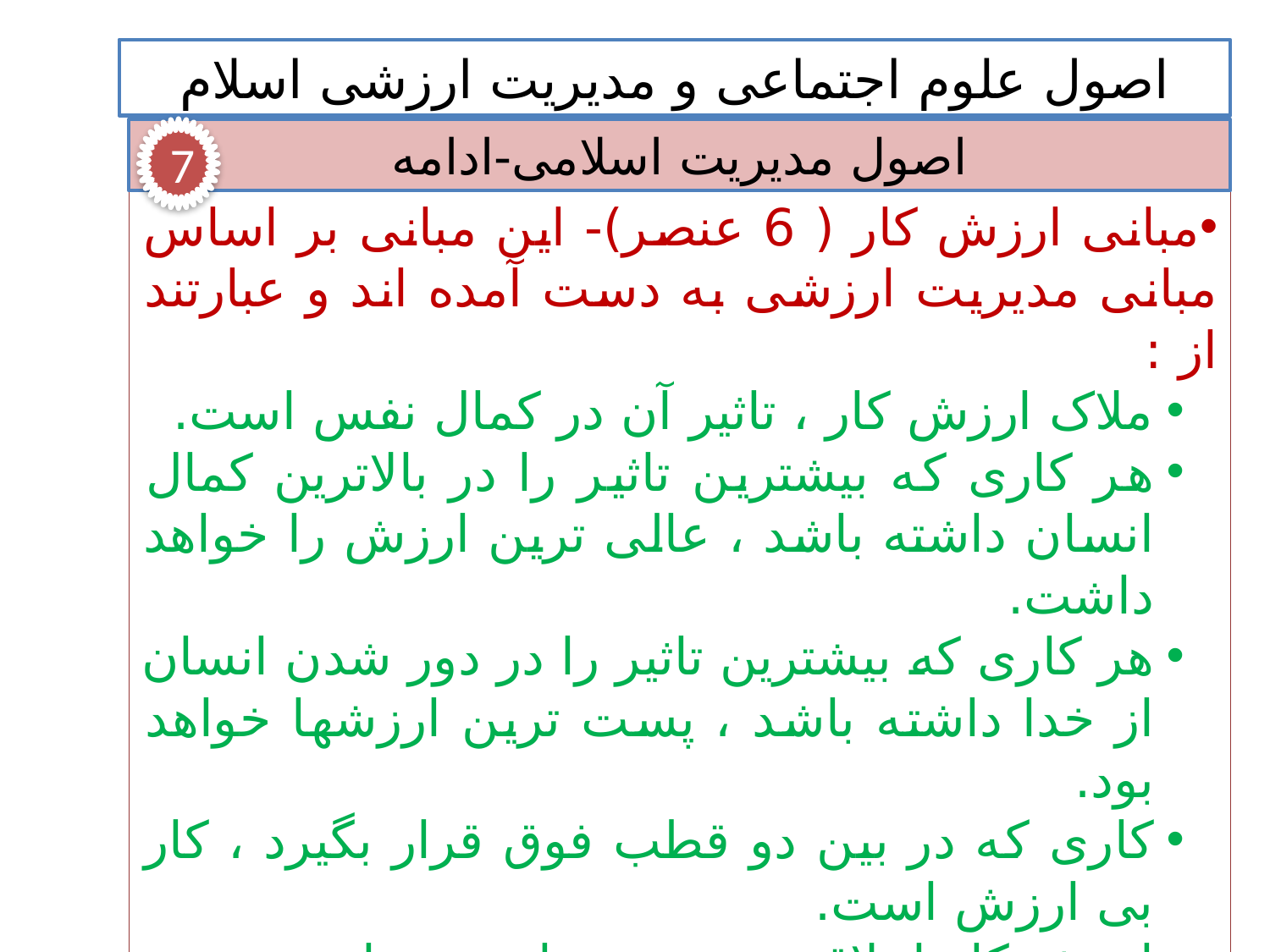

اصول علوم اجتماعی و مدیریت ارزشی اسلام
اصول مدیریت اسلامی-ادامه
7
مبانی ارزش کار ( 6 عنصر)- این مبانی بر اساس مبانی مدیریت ارزشی به دست آمده اند و عبارتند از :
ملاک ارزش کار ، تاثیر آن در کمال نفس است.
هر کاری که بیشترین تاثیر را در بالاترین کمال انسان داشته باشد ، عالی ترین ارزش را خواهد داشت.
هر کاری که بیشترین تاثیر را در دور شدن انسان از خدا داشته باشد ، پست ترین ارزشها خواهد بود.
کاری که در بین دو قطب فوق قرار بگیرد ، کار بی ارزش است.
ارزش کار اخلاقی نیز ، هم تابع نیت است و هم تابع شکل کار.
ارزشها دارای حد تصاب هستند و کمتر از آن حد ، اعتبار ندارد.